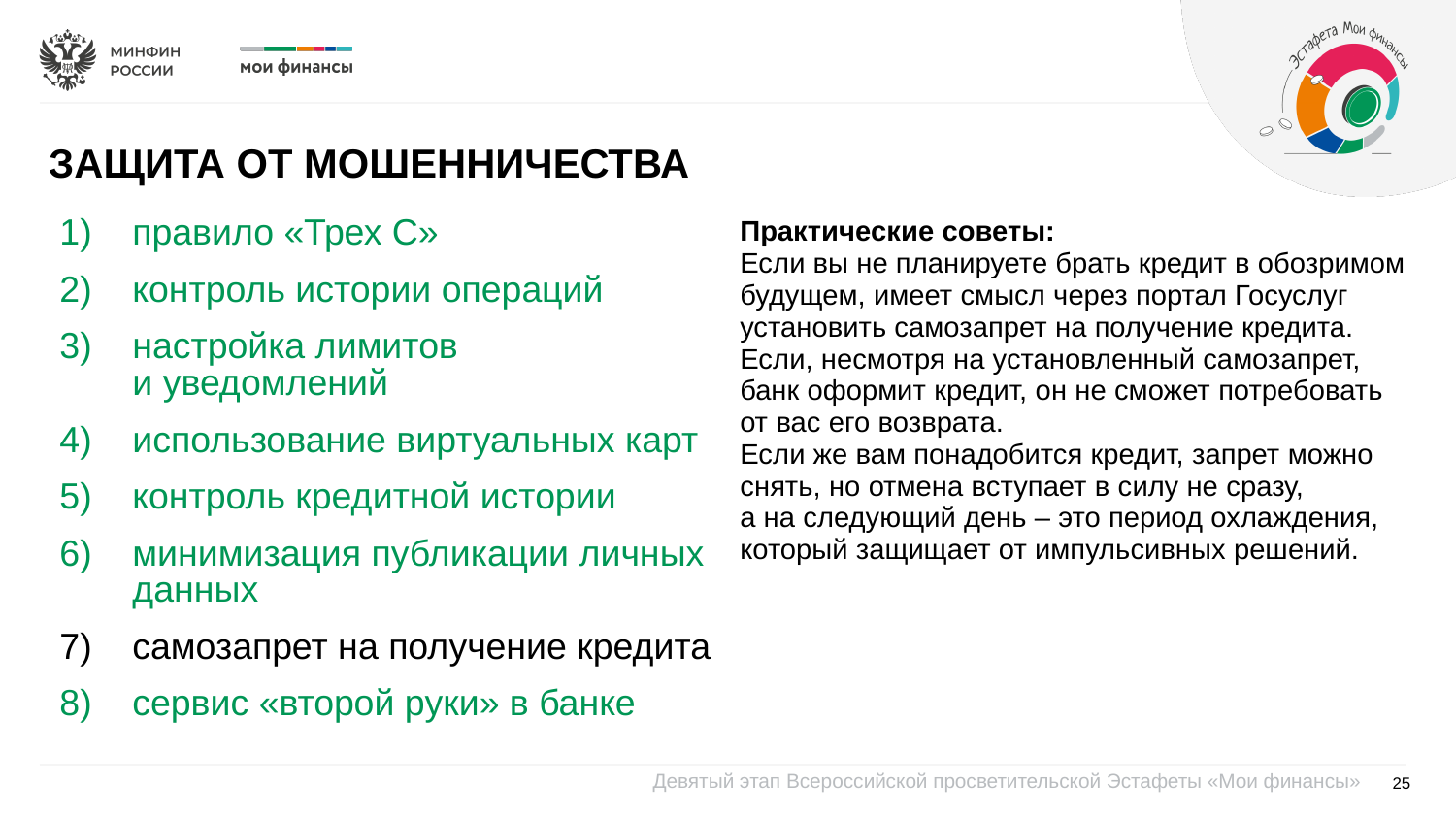

ЗАЩИТА ОТ МОШЕННИЧЕСТВА
| правило «Трех С» контроль истории операций настройка лимитов и уведомлений использование виртуальных карт контроль кредитной истории минимизация публикации личных данных самозапрет на получение кредита сервис «второй руки» в банке | Практические советы:  Если вы не планируете брать кредит в обозримом будущем, имеет смысл через портал Госуслуг установить самозапрет на получение кредита. Если, несмотря на установленный самозапрет, банк оформит кредит, он не сможет потребовать от вас его возврата. Если же вам понадобится кредит, запрет можно снять, но отмена вступает в силу не сразу, а на следующий день – это период охлаждения, который защищает от импульсивных решений. |
| --- | --- |
25